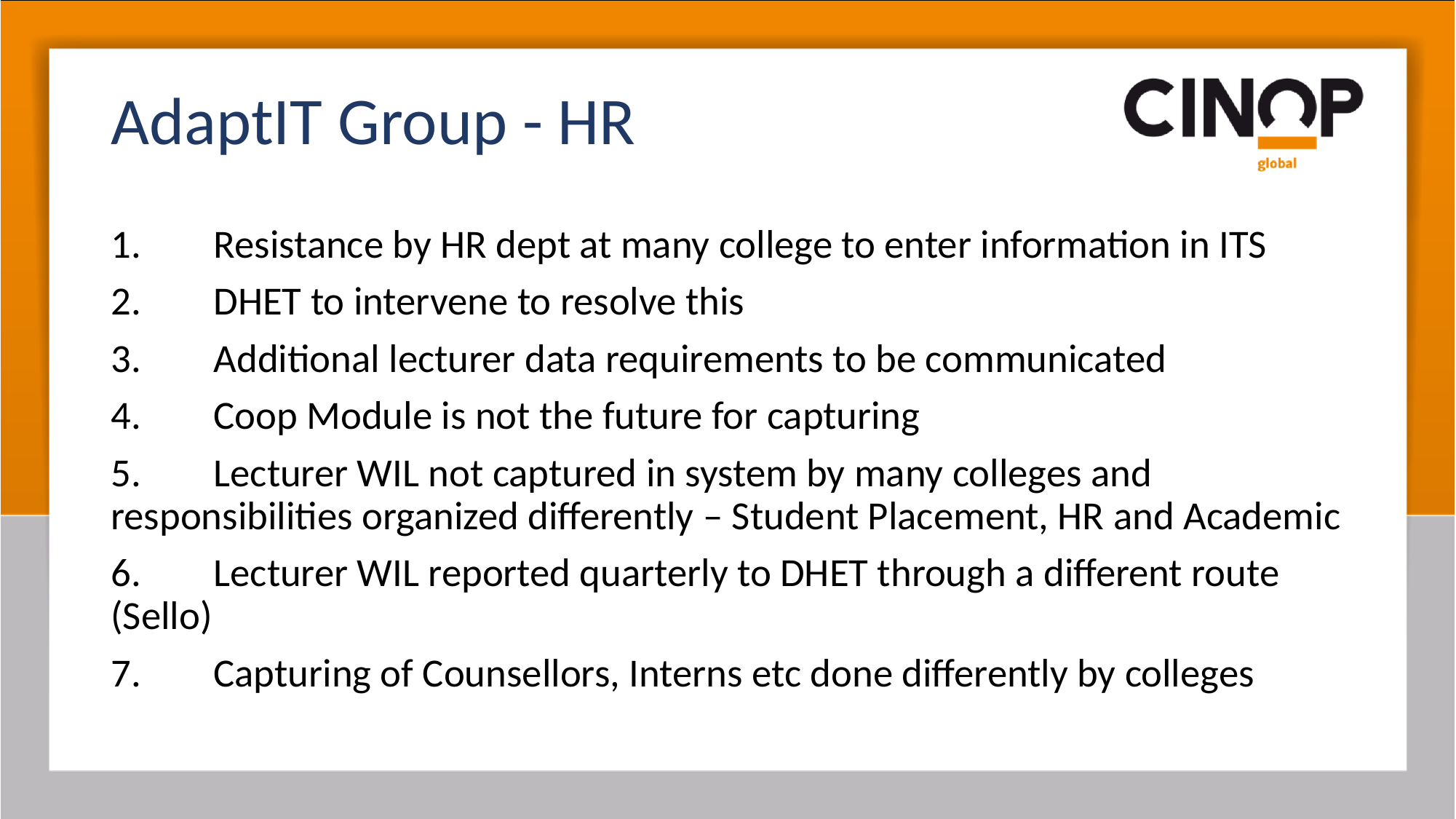

# AdaptIT Group - HR
1.	Resistance by HR dept at many college to enter information in ITS
2.	DHET to intervene to resolve this
3.	Additional lecturer data requirements to be communicated
4.	Coop Module is not the future for capturing
5.	Lecturer WIL not captured in system by many colleges and responsibilities organized differently – Student Placement, HR and Academic
6.	Lecturer WIL reported quarterly to DHET through a different route (Sello)
7.	Capturing of Counsellors, Interns etc done differently by colleges